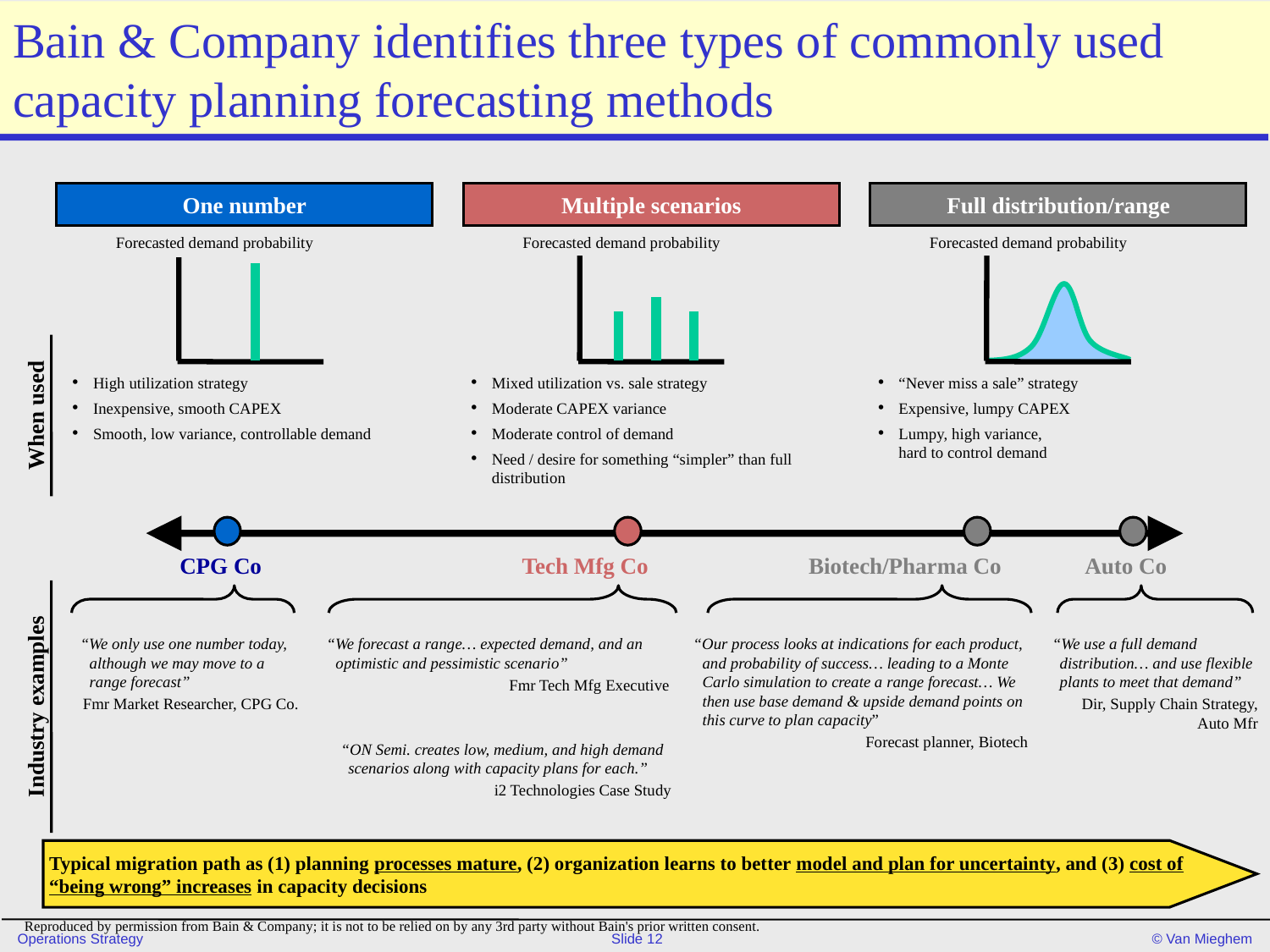

# Bain & Company identifies three types of commonly used capacity planning forecasting methods
One number
Multiple scenarios
Forecasted demand probability

Mixed utilization vs. sale strategy
Moderate CAPEX variance
Moderate control of demand
Need / desire for something “simpler” than full distribution

Tech Mfg Co
“We forecast a range… expected demand, and an optimistic and pessimistic scenario”
Fmr Tech Mfg Executive
“ON Semi. creates low, medium, and high demand scenarios along with capacity plans for each.”
i2 Technologies Case Study
Full distribution/range
Forecasted demand probability

“Never miss a sale” strategy
Expensive, lumpy CAPEX
Lumpy, high variance,
hard to control demand

Biotech/Pharma Co
Auto Co
“Our process looks at indications for each product, and probability of success… leading to a Monte Carlo simulation to create a range forecast… We then use base demand & upside demand points on this curve to plan capacity”
Forecast planner, Biotech
“We use a full demand distribution… and use flexible plants to meet that demand”
Dir, Supply Chain Strategy, Auto Mfr
Forecasted demand probability

High utilization strategy
Inexpensive, smooth CAPEX
Smooth, low variance, controllable demand
When used

CPG Co

“We only use one number today, although we may move to a range forecast”
Fmr Market Researcher, CPG Co.
Industry examples
Typical migration path as (1) planning processes mature, (2) organization learns to better model and plan for uncertainty, and (3) cost of “being wrong” increases in capacity decisions
Reproduced by permission from Bain & Company; it is not to be relied on by any 3rd party without Bain's prior written consent.